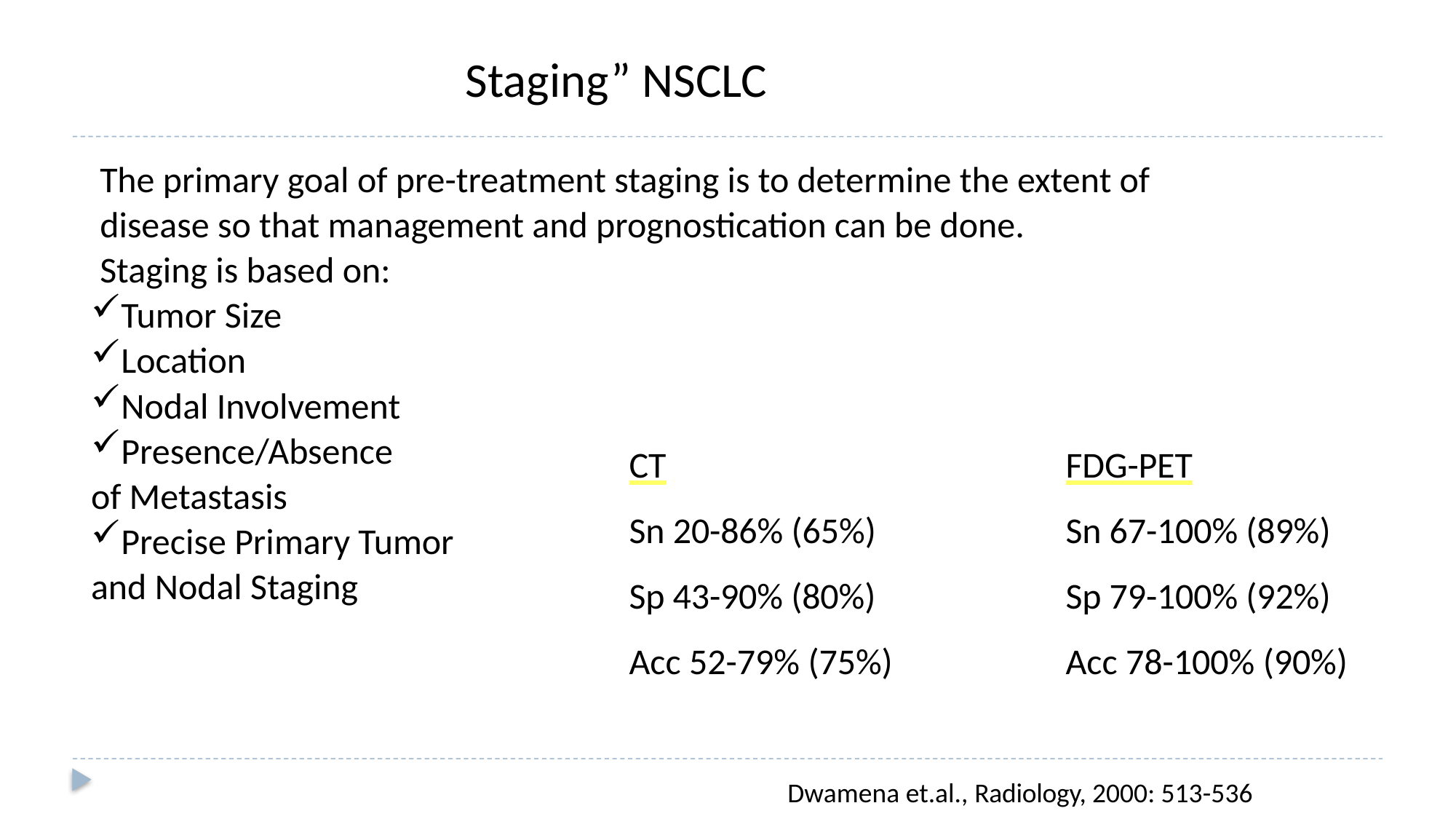

# Staging” NSCLC
The primary goal of pre-treatment staging is to determine the extent of
disease so that management and prognostication can be done.
Staging is based on:
Tumor Size
Location
Nodal Involvement
Presence/Absence
of Metastasis
Precise Primary Tumor
and Nodal Staging
CT
Sn 20-86% (65%)
Sp 43-90% (80%)
Acc 52-79% (75%)
FDG-PET
Sn 67-100% (89%)
Sp 79-100% (92%)
Acc 78-100% (90%)
Dwamena et.al., Radiology, 2000: 513-536